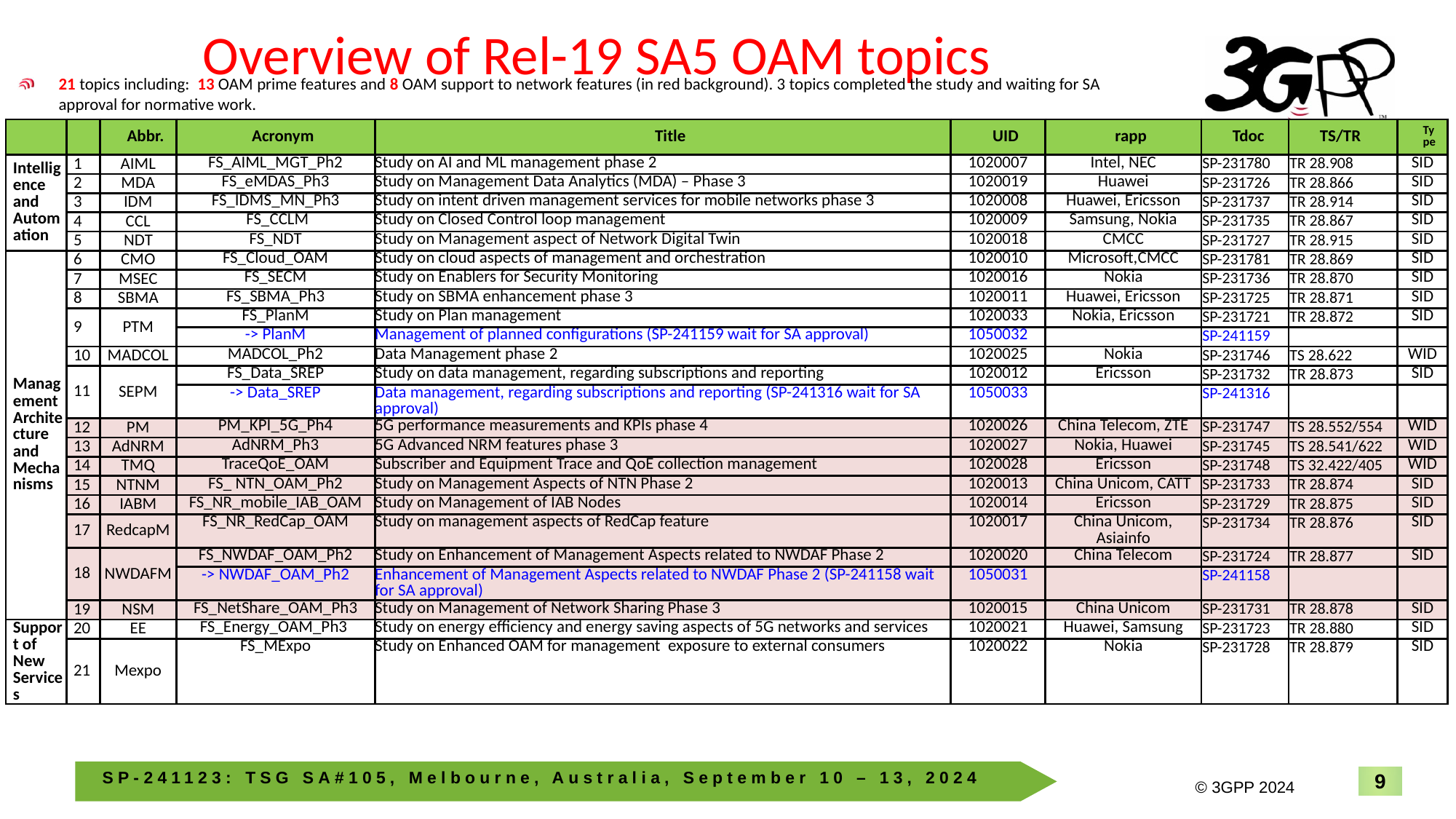

# Overview of Rel-19 SA5 OAM topics
21 topics including:  13 OAM prime features and 8 OAM support to network features (in red background). 3 topics completed the study and waiting for SA approval for normative work.
|  |  | Abbr. | Acronym | Title | UID | rapp | Tdoc | TS/TR | Type |
| --- | --- | --- | --- | --- | --- | --- | --- | --- | --- |
| Intelligence and Automation | 1 | AIML | FS\_AIML\_MGT\_Ph2 | Study on AI and ML management phase 2 | 1020007 | Intel, NEC | SP-231780 | TR 28.908 | SID |
|  | 2 | MDA | FS\_eMDAS\_Ph3 | Study on Management Data Analytics (MDA) – Phase 3 | 1020019 | Huawei | SP-231726 | TR 28.866 | SID |
|  | 3 | IDM | FS\_IDMS\_MN\_Ph3 | Study on intent driven management services for mobile networks phase 3 | 1020008 | Huawei, Ericsson | SP-231737 | TR 28.914 | SID |
|  | 4 | CCL | FS\_CCLM | Study on Closed Control loop management | 1020009 | Samsung, Nokia | SP-231735 | TR 28.867 | SID |
|  | 5 | NDT | FS\_NDT | Study on Management aspect of Network Digital Twin | 1020018 | CMCC | SP-231727 | TR 28.915 | SID |
| Management Architecture and Mechanisms | 6 | CMO | FS\_Cloud\_OAM | Study on cloud aspects of management and orchestration | 1020010 | Microsoft,CMCC | SP-231781 | TR 28.869 | SID |
|  | 7 | MSEC | FS\_SECM | Study on Enablers for Security Monitoring | 1020016 | Nokia | SP-231736 | TR 28.870 | SID |
|  | 8 | SBMA | FS\_SBMA\_Ph3 | Study on SBMA enhancement phase 3 | 1020011 | Huawei, Ericsson | SP-231725 | TR 28.871 | SID |
|  | 9 | PTM | FS\_PlanM | Study on Plan management | 1020033 | Nokia, Ericsson | SP-231721 | TR 28.872 | SID |
|  |  |  | -> PlanM | Management of planned configurations (SP-241159 wait for SA approval) | 1050032 |  | SP-241159 |  |  |
|  | 10 | MADCOL | MADCOL\_Ph2 | Data Management phase 2 | 1020025 | Nokia | SP-231746 | TS 28.622 | WID |
|  | 11 | SEPM | FS\_Data\_SREP | Study on data management, regarding subscriptions and reporting | 1020012 | Ericsson | SP-231732 | TR 28.873 | SID |
|  |  |  | -> Data\_SREP | Data management, regarding subscriptions and reporting (SP-241316 wait for SA approval) | 1050033 |  | SP-241316 |  |  |
|  | 12 | PM | PM\_KPI\_5G\_Ph4 | 5G performance measurements and KPIs phase 4 | 1020026 | China Telecom, ZTE | SP-231747 | TS 28.552/554 | WID |
|  | 13 | AdNRM | AdNRM\_Ph3 | 5G Advanced NRM features phase 3 | 1020027 | Nokia, Huawei | SP-231745 | TS 28.541/622 | WID |
|  | 14 | TMQ | TraceQoE\_OAM | Subscriber and Equipment Trace and QoE collection management | 1020028 | Ericsson | SP-231748 | TS 32.422/405 | WID |
|  | 15 | NTNM | FS\_ NTN\_OAM\_Ph2 | Study on Management Aspects of NTN Phase 2 | 1020013 | China Unicom, CATT | SP-231733 | TR 28.874 | SID |
|  | 16 | IABM | FS\_NR\_mobile\_IAB\_OAM | Study on Management of IAB Nodes | 1020014 | Ericsson | SP-231729 | TR 28.875 | SID |
|  | 17 | RedcapM | FS\_NR\_RedCap\_OAM | Study on management aspects of RedCap feature | 1020017 | China Unicom, Asiainfo | SP-231734 | TR 28.876 | SID |
|  | 18 | NWDAFM | FS\_NWDAF\_OAM\_Ph2 | Study on Enhancement of Management Aspects related to NWDAF Phase 2 | 1020020 | China Telecom | SP-231724 | TR 28.877 | SID |
|  |  |  | -> NWDAF\_OAM\_Ph2 | Enhancement of Management Aspects related to NWDAF Phase 2 (SP-241158 wait for SA approval) | 1050031 |  | SP-241158 |  |  |
|  | 19 | NSM | FS\_NetShare\_OAM\_Ph3 | Study on Management of Network Sharing Phase 3 | 1020015 | China Unicom | SP-231731 | TR 28.878 | SID |
| Support of New Services | 20 | EE | FS\_Energy\_OAM\_Ph3 | Study on energy efficiency and energy saving aspects of 5G networks and services | 1020021 | Huawei, Samsung | SP-231723 | TR 28.880 | SID |
|  | 21 | Mexpo | FS\_MExpo | Study on Enhanced OAM for management exposure to external consumers | 1020022 | Nokia | SP-231728 | TR 28.879 | SID |